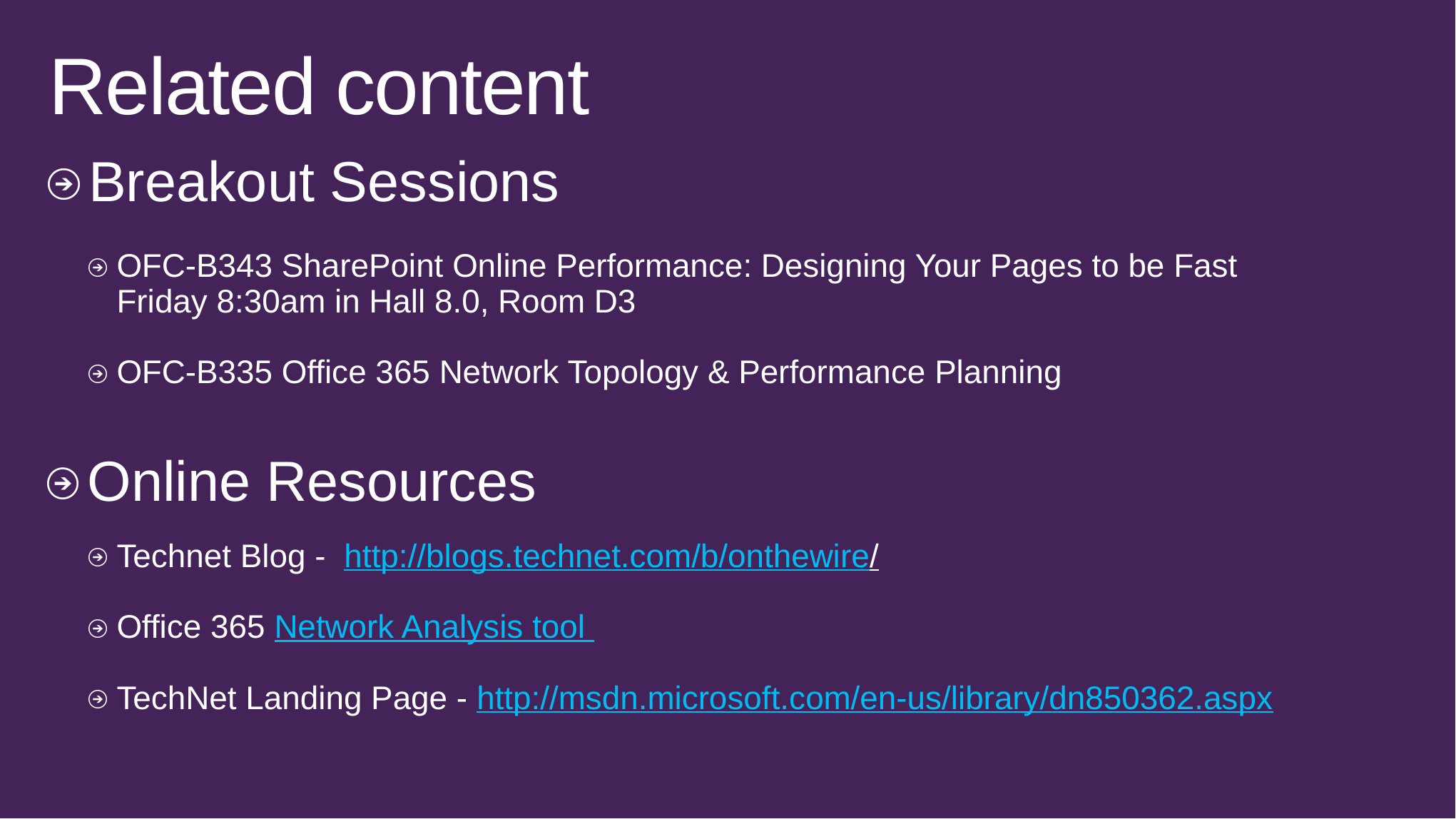

# Related content
Breakout Sessions
OFC-B343 SharePoint Online Performance: Designing Your Pages to be Fast
Friday 8:30am in Hall 8.0, Room D3
OFC-B335 Office 365 Network Topology & Performance Planning

Technet Blog -  http://blogs.technet.com/b/onthewire/
Office 365 Network Analysis tool
TechNet Landing Page - http://msdn.microsoft.com/en-us/library/dn850362.aspx

Online Resources